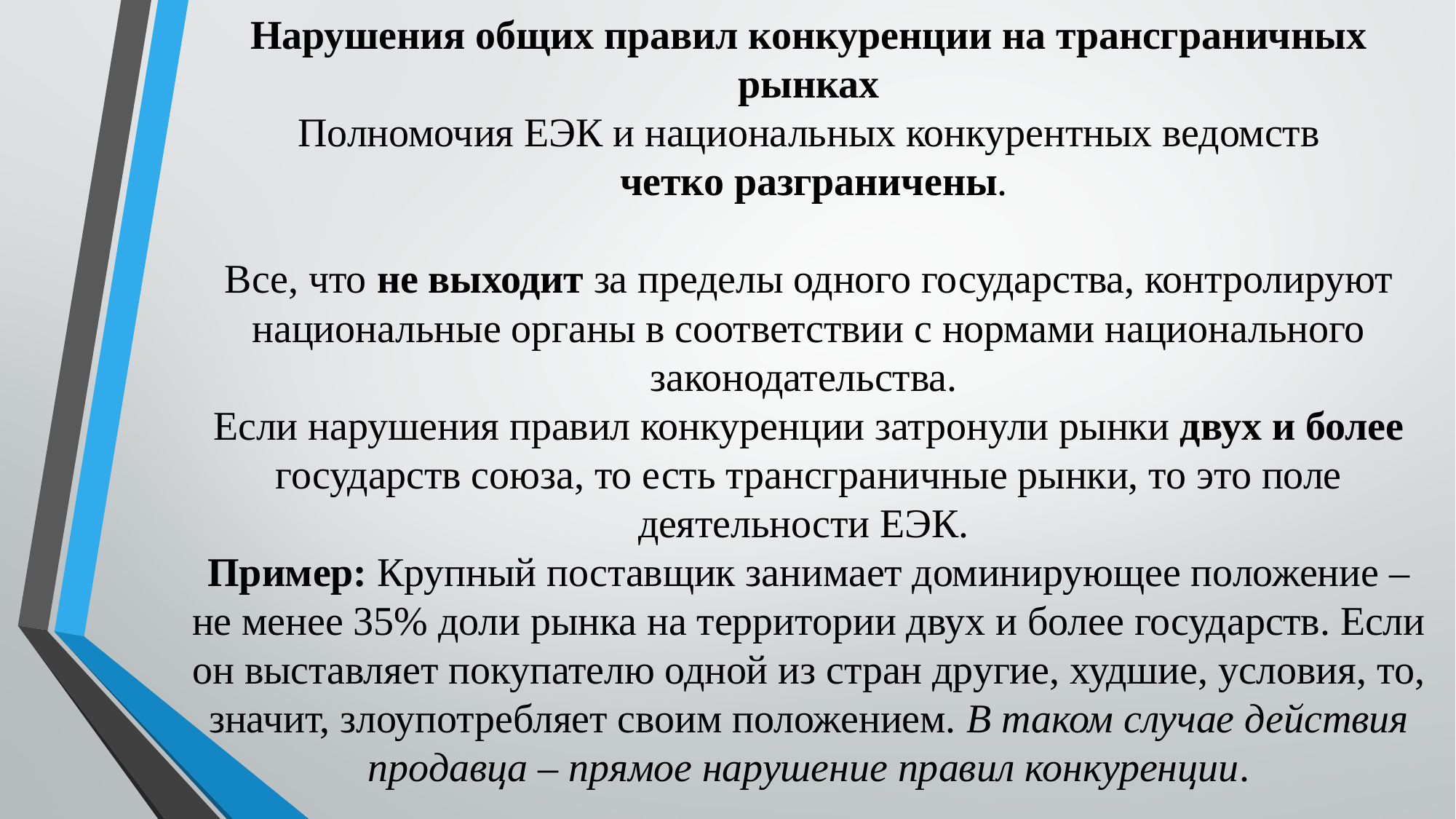

# Нарушения общих правил конкуренции на трансграничных рынках Полномочия ЕЭК и национальных конкурентных ведомств четко разграничены. Все, что не выходит за пределы одного государства, контролируют национальные органы в соответствии с нормами национального законодательства. Если нарушения правил конкуренции затронули рынки двух и более государств союза, то есть трансграничные рынки, то это поле деятельности ЕЭК. Пример: Крупный поставщик занимает доминирующее положение – не менее 35% доли рынка на территории двух и более государств. Если он выставляет покупателю одной из стран другие, худшие, условия, то, значит, злоупотребляет своим положением. В таком случае действия продавца – прямое нарушение правил конкуренции.